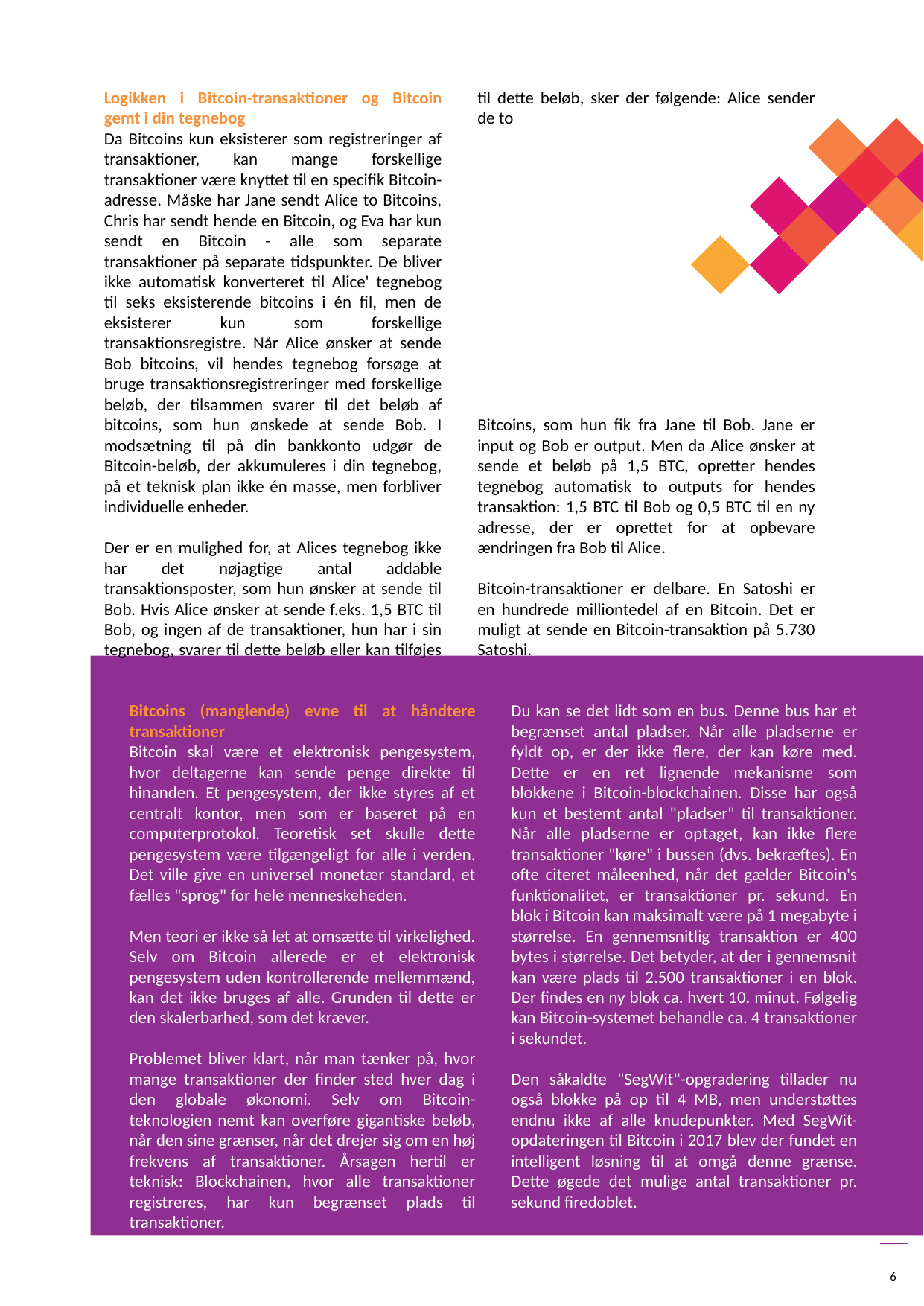

Logikken i Bitcoin-transaktioner og Bitcoin gemt i din tegnebog
Da Bitcoins kun eksisterer som registreringer af transaktioner, kan mange forskellige transaktioner være knyttet til en specifik Bitcoin-adresse. Måske har Jane sendt Alice to Bitcoins, Chris har sendt hende en Bitcoin, og Eva har kun sendt en Bitcoin - alle som separate transaktioner på separate tidspunkter. De bliver ikke automatisk konverteret til Alice' tegnebog til seks eksisterende bitcoins i én fil, men de eksisterer kun som forskellige transaktionsregistre. Når Alice ønsker at sende Bob bitcoins, vil hendes tegnebog forsøge at bruge transaktionsregistreringer med forskellige beløb, der tilsammen svarer til det beløb af bitcoins, som hun ønskede at sende Bob. I modsætning til på din bankkonto udgør de Bitcoin-beløb, der akkumuleres i din tegnebog, på et teknisk plan ikke én masse, men forbliver individuelle enheder.

Der er en mulighed for, at Alices tegnebog ikke har det nøjagtige antal addable transaktionsposter, som hun ønsker at sende til Bob. Hvis Alice ønsker at sende f.eks. 1,5 BTC til Bob, og ingen af de transaktioner, hun har i sin tegnebog, svarer til dette beløb eller kan tilføjes til dette beløb, sker der følgende: Alice sender de to

Bitcoins, som hun fik fra Jane til Bob. Jane er input og Bob er output. Men da Alice ønsker at sende et beløb på 1,5 BTC, opretter hendes tegnebog automatisk to outputs for hendes transaktion: 1,5 BTC til Bob og 0,5 BTC til en ny adresse, der er oprettet for at opbevare ændringen fra Bob til Alice.

Bitcoin-transaktioner er delbare. En Satoshi er en hundrede milliontedel af en Bitcoin. Det er muligt at sende en Bitcoin-transaktion på 5.730 Satoshi.

Bitcoins (manglende) evne til at håndtere transaktioner
Bitcoin skal være et elektronisk pengesystem, hvor deltagerne kan sende penge direkte til hinanden. Et pengesystem, der ikke styres af et centralt kontor, men som er baseret på en computerprotokol. Teoretisk set skulle dette pengesystem være tilgængeligt for alle i verden. Det ville give en universel monetær standard, et fælles "sprog" for hele menneskeheden.

Men teori er ikke så let at omsætte til virkelighed. Selv om Bitcoin allerede er et elektronisk pengesystem uden kontrollerende mellemmænd, kan det ikke bruges af alle. Grunden til dette er den skalerbarhed, som det kræver.

Problemet bliver klart, når man tænker på, hvor mange transaktioner der finder sted hver dag i den globale økonomi. Selv om Bitcoin-teknologien nemt kan overføre gigantiske beløb, når den sine grænser, når det drejer sig om en høj frekvens af transaktioner. Årsagen hertil er teknisk: Blockchainen, hvor alle transaktioner registreres, har kun begrænset plads til transaktioner.

Du kan se det lidt som en bus. Denne bus har et begrænset antal pladser. Når alle pladserne er fyldt op, er der ikke flere, der kan køre med. Dette er en ret lignende mekanisme som blokkene i Bitcoin-blockchainen. Disse har også kun et bestemt antal "pladser" til transaktioner. Når alle pladserne er optaget, kan ikke flere transaktioner "køre" i bussen (dvs. bekræftes). En ofte citeret måleenhed, når det gælder Bitcoin's funktionalitet, er transaktioner pr. sekund. En blok i Bitcoin kan maksimalt være på 1 megabyte i størrelse. En gennemsnitlig transaktion er 400 bytes i størrelse. Det betyder, at der i gennemsnit kan være plads til 2.500 transaktioner i en blok. Der findes en ny blok ca. hvert 10. minut. Følgelig kan Bitcoin-systemet behandle ca. 4 transaktioner i sekundet.

Den såkaldte "SegWit"-opgradering tillader nu også blokke på op til 4 MB, men understøttes endnu ikke af alle knudepunkter. Med SegWit-opdateringen til Bitcoin i 2017 blev der fundet en intelligent løsning til at omgå denne grænse. Dette øgede det mulige antal transaktioner pr. sekund firedoblet.

6